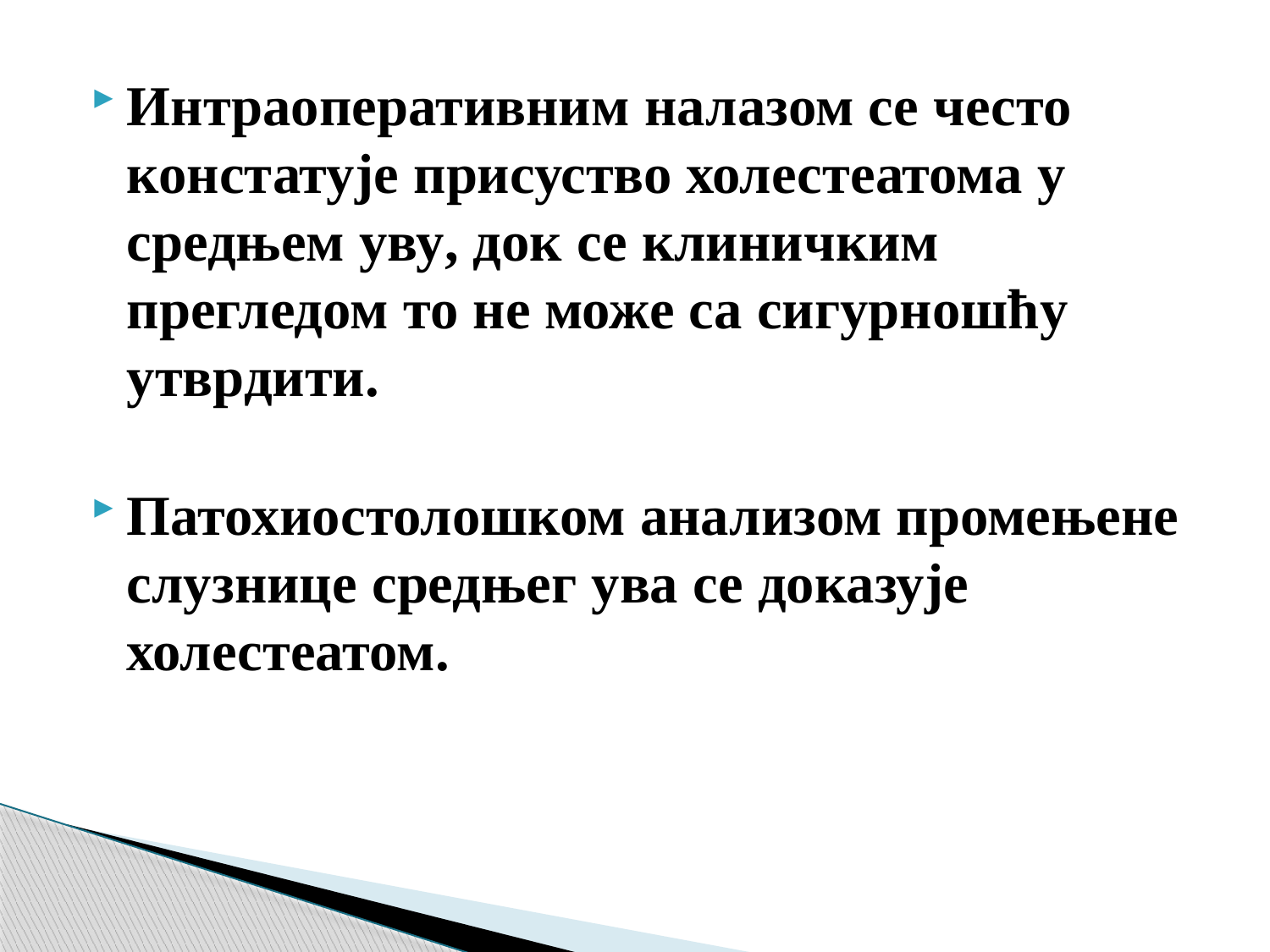

Интраоперативним налазом се често констатује присуство холестеатома у средњем уву, док се клиничким прегледом то не може са сигурношћу утврдити.

Патохиостолошком анализом промењене слузнице средњег ува се доказује холестеатом.